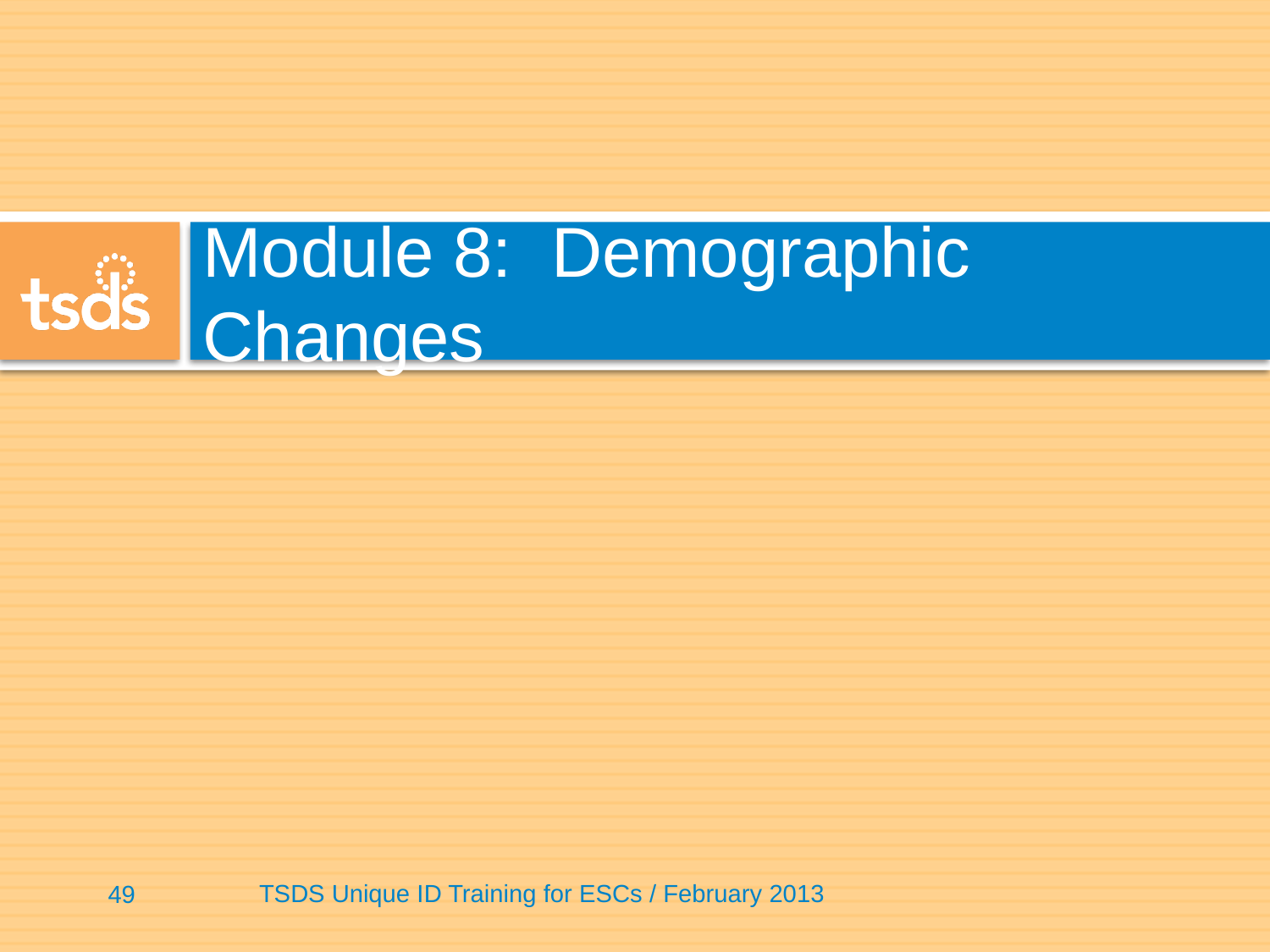

# Module 8:  Demographic Changes
TSDS Unique ID Training for ESCs / February 2013
49